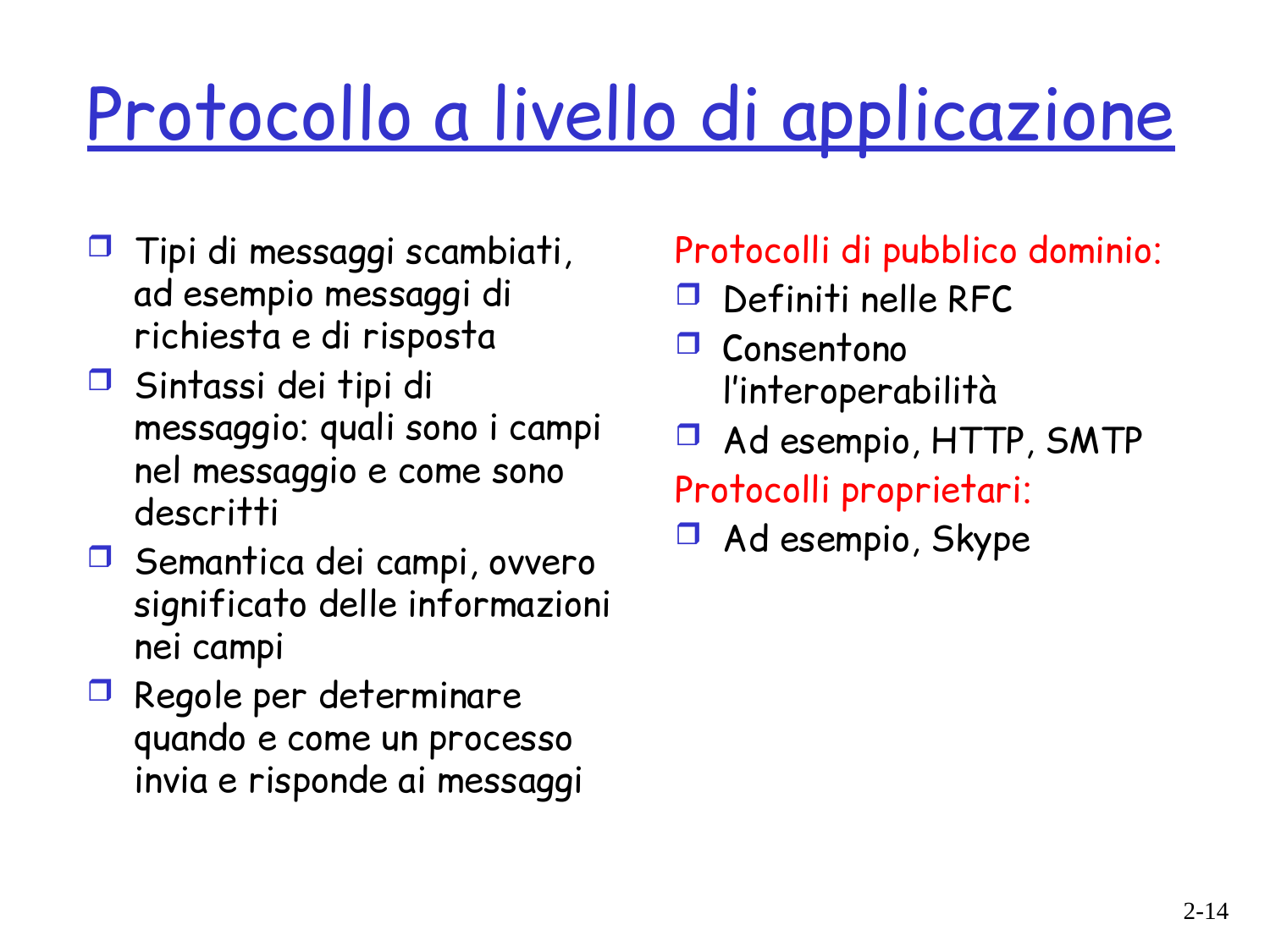

# Protocollo a livello di applicazione
Protocolli di pubblico dominio:
Definiti nelle RFC
Consentono l’interoperabilità
Ad esempio, HTTP, SMTP
Protocolli proprietari:
Ad esempio, Skype
Tipi di messaggi scambiati, ad esempio messaggi di richiesta e di risposta
Sintassi dei tipi di messaggio: quali sono i campi nel messaggio e come sono descritti
Semantica dei campi, ovvero significato delle informazioni nei campi
Regole per determinare quando e come un processo invia e risponde ai messaggi
2-14